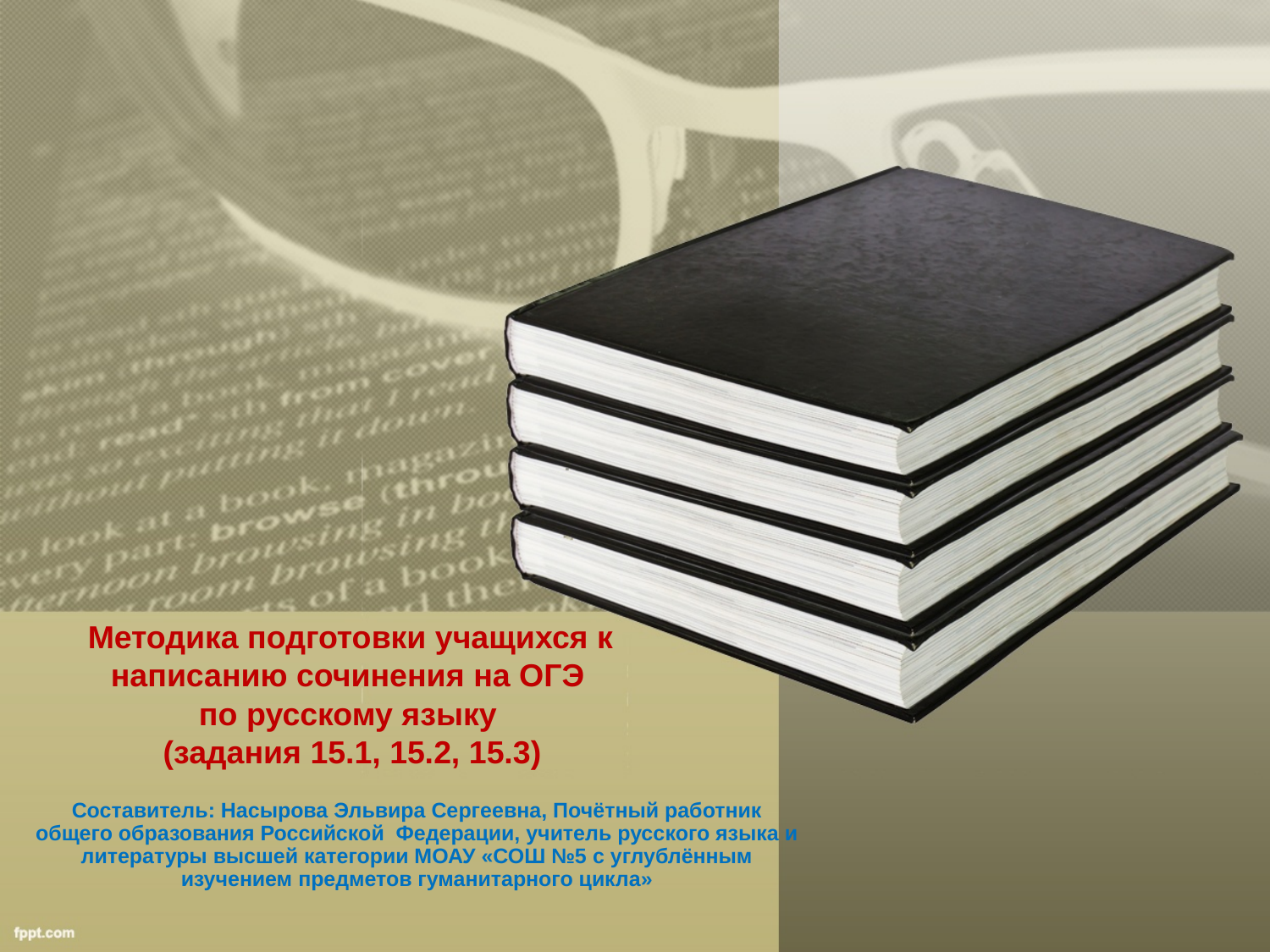

Методика подготовки учащихся к
написанию сочинения на ОГЭ
по русскому языку
(задания 15.1, 15.2, 15.3)
Составитель: Насырова Эльвира Сергеевна, Почётный работник общего образования Российской  Федерации, учитель русского языка и литературы высшей категории МОАУ «СОШ №5 с углублённым изучением предметов гуманитарного цикла»